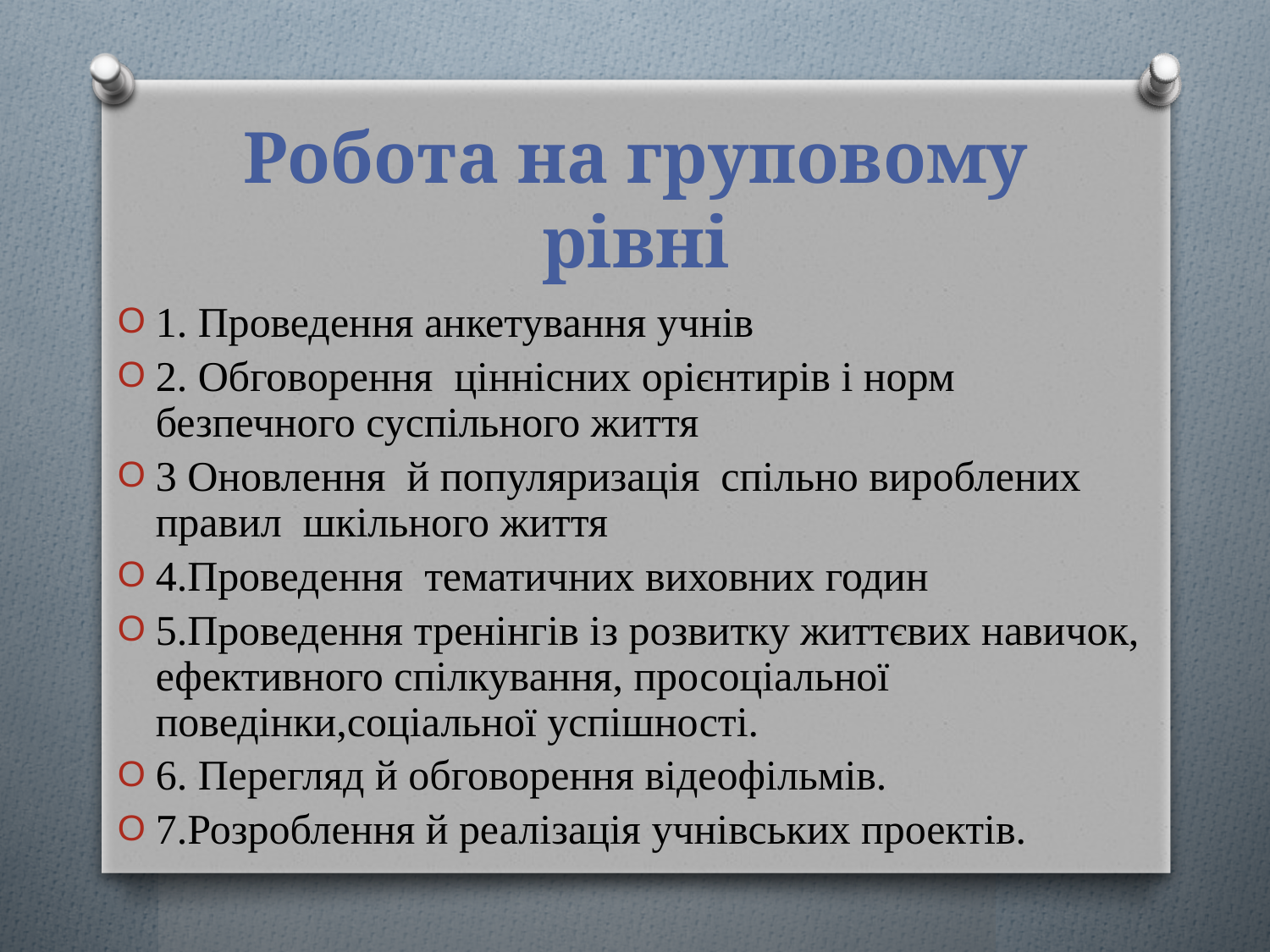

# Робота на груповому рівні
1. Проведення анкетування учнів
2. Обговорення  ціннісних орієнтирів і норм безпечного суспільного життя
3 Оновлення  й популяризація  спільно вироблених правил  шкільного життя
4.Проведення  тематичних виховних годин
5.Проведення тренінгів із розвитку життєвих навичок, ефективного спілкування, просоціальної поведінки,соціальної успішності.
6. Перегляд й обговорення відеофільмів.
7.Розроблення й реалізація учнівських проектів.